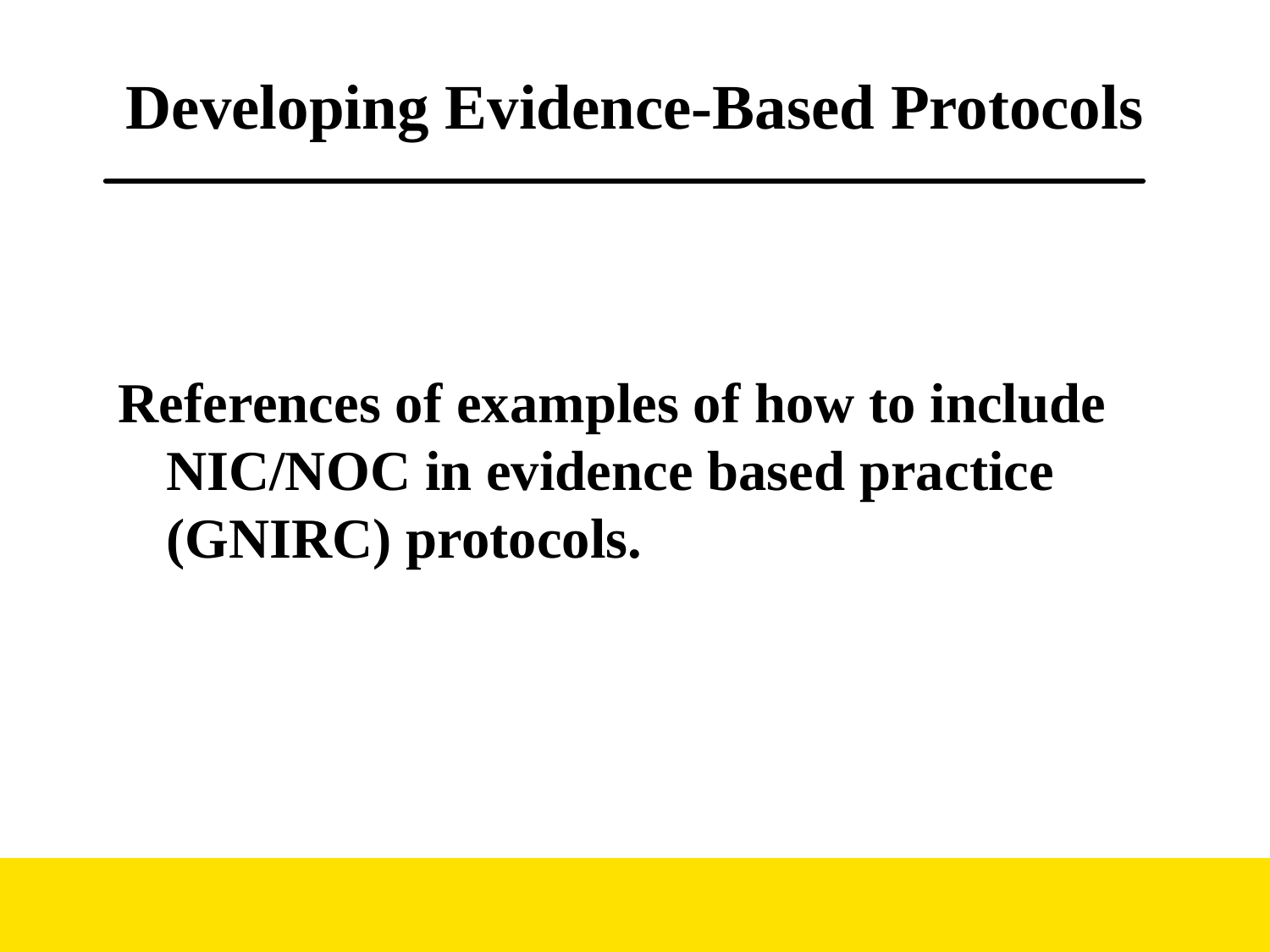

# Developing Evidence-Based Protocols
References of examples of how to include NIC/NOC in evidence based practice (GNIRC) protocols.